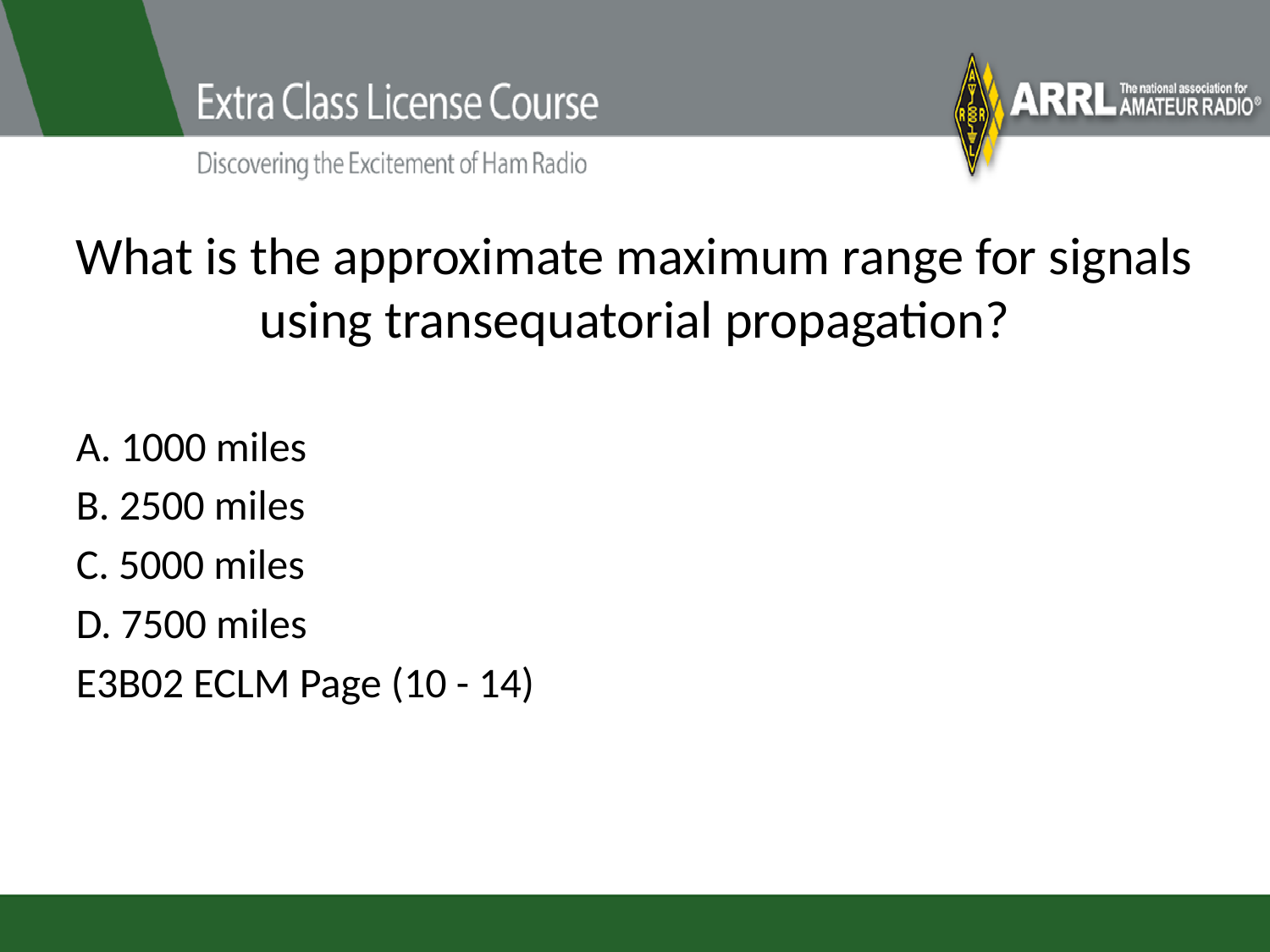

# What is the approximate maximum range for signals using transequatorial propagation?
A. 1000 miles
B. 2500 miles
C. 5000 miles
D. 7500 miles
E3B02 ECLM Page (10 - 14)